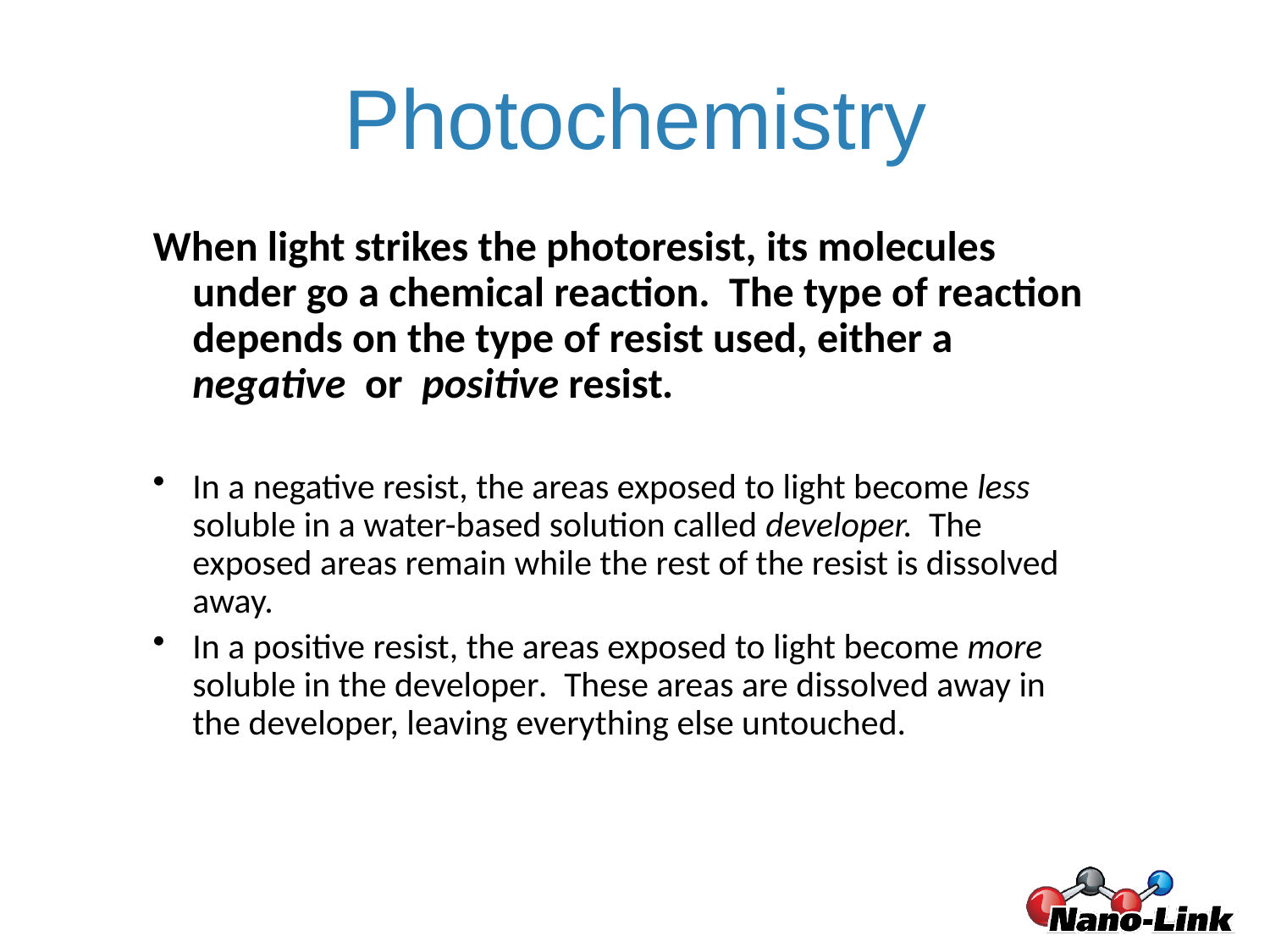

Photochemistry
When light strikes the photoresist, its molecules under go a chemical reaction.  The type of reaction depends on the type of resist used, either a negative  or  positive resist.

In a negative resist, the areas exposed to light become less soluble in a water-based solution called developer.  The exposed areas remain while the rest of the resist is dissolved away.
In a positive resist, the areas exposed to light become more soluble in the developer.  These areas are dissolved away in the developer, leaving everything else untouched.